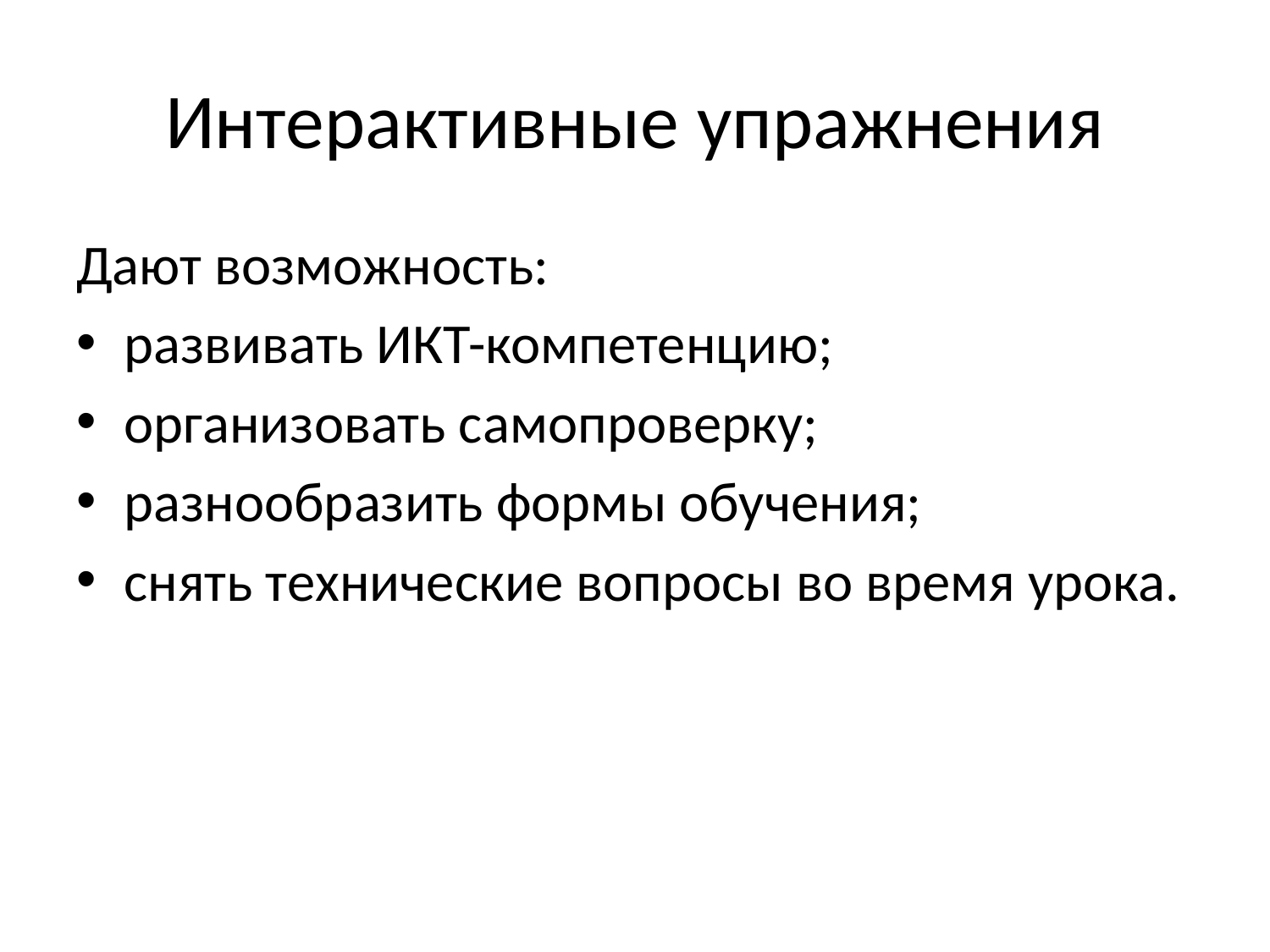

# Интерактивные упражнения
Дают возможность:
развивать ИКТ-компетенцию;
организовать самопроверку;
разнообразить формы обучения;
снять технические вопросы во время урока.